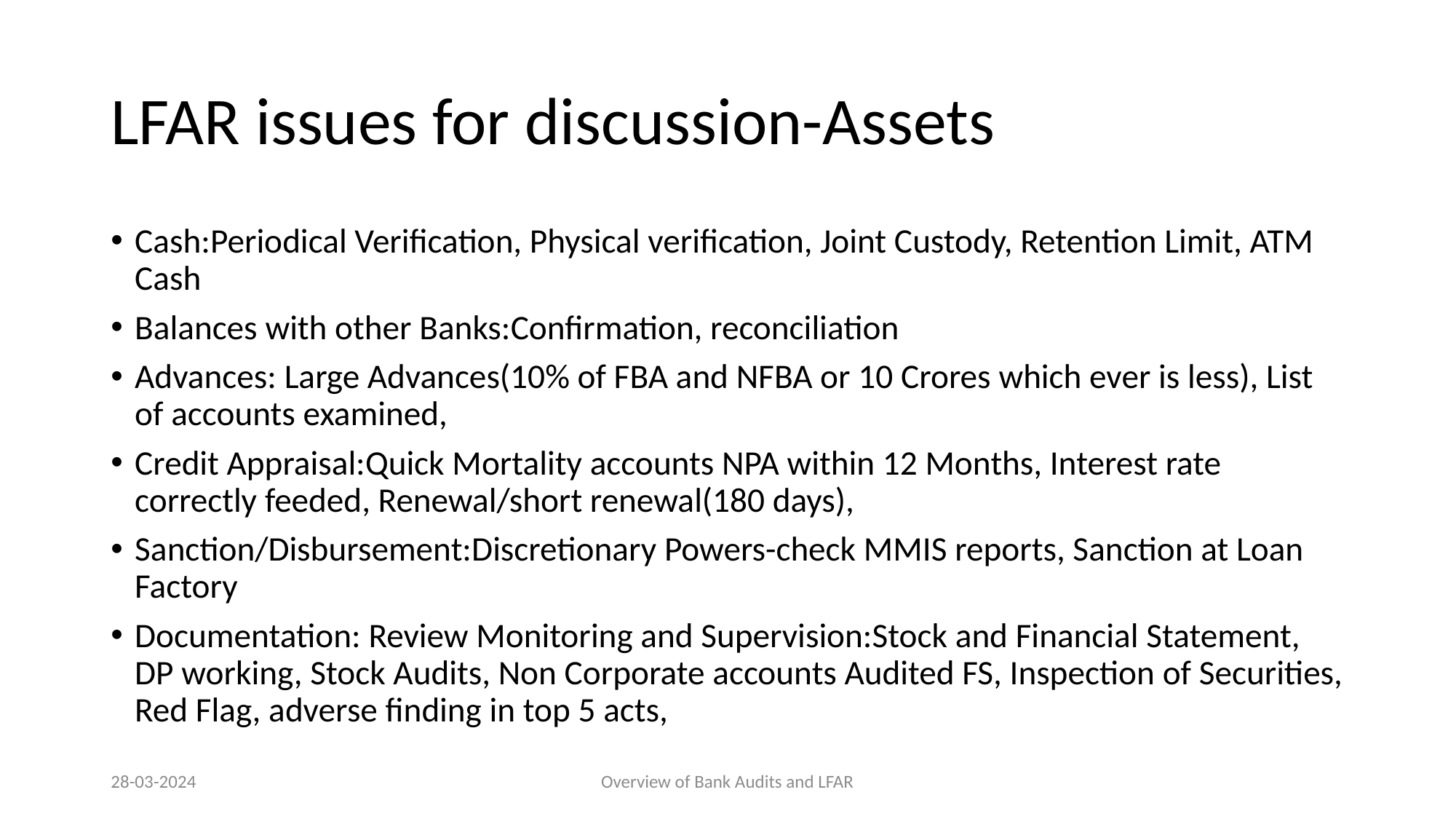

# LFAR issues for discussion-Assets
Cash:Periodical Verification, Physical verification, Joint Custody, Retention Limit, ATM Cash
Balances with other Banks:Confirmation, reconciliation
Advances: Large Advances(10% of FBA and NFBA or 10 Crores which ever is less), List of accounts examined,
Credit Appraisal:Quick Mortality accounts NPA within 12 Months, Interest rate correctly feeded, Renewal/short renewal(180 days),
Sanction/Disbursement:Discretionary Powers-check MMIS reports, Sanction at Loan Factory
Documentation: Review Monitoring and Supervision:Stock and Financial Statement, DP working, Stock Audits, Non Corporate accounts Audited FS, Inspection of Securities, Red Flag, adverse finding in top 5 acts,
28-03-2024
Overview of Bank Audits and LFAR
10